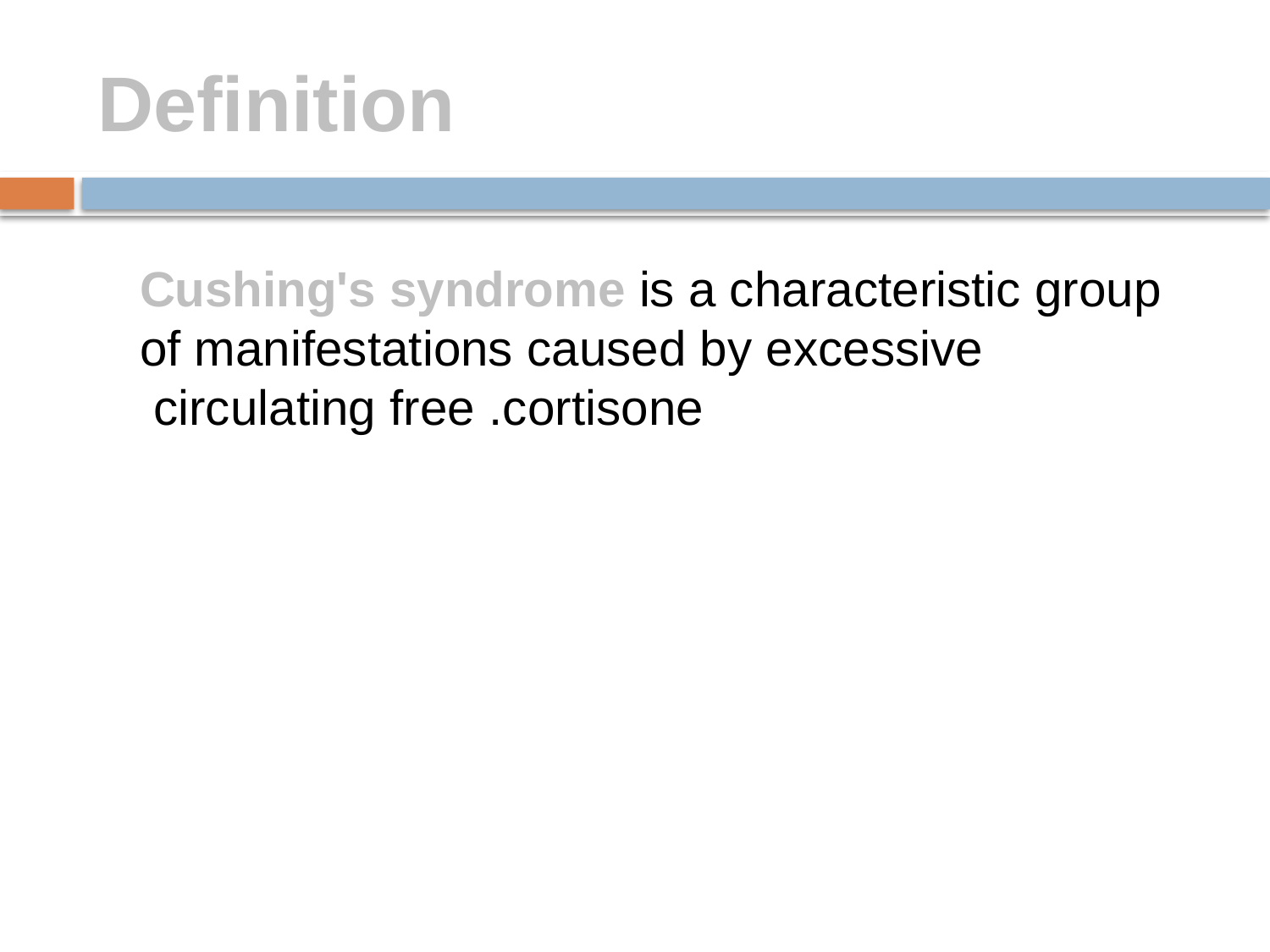

# Definition

Cushing's syndrome is a characteristic group of manifestations caused by excessive circulating free .cortisone